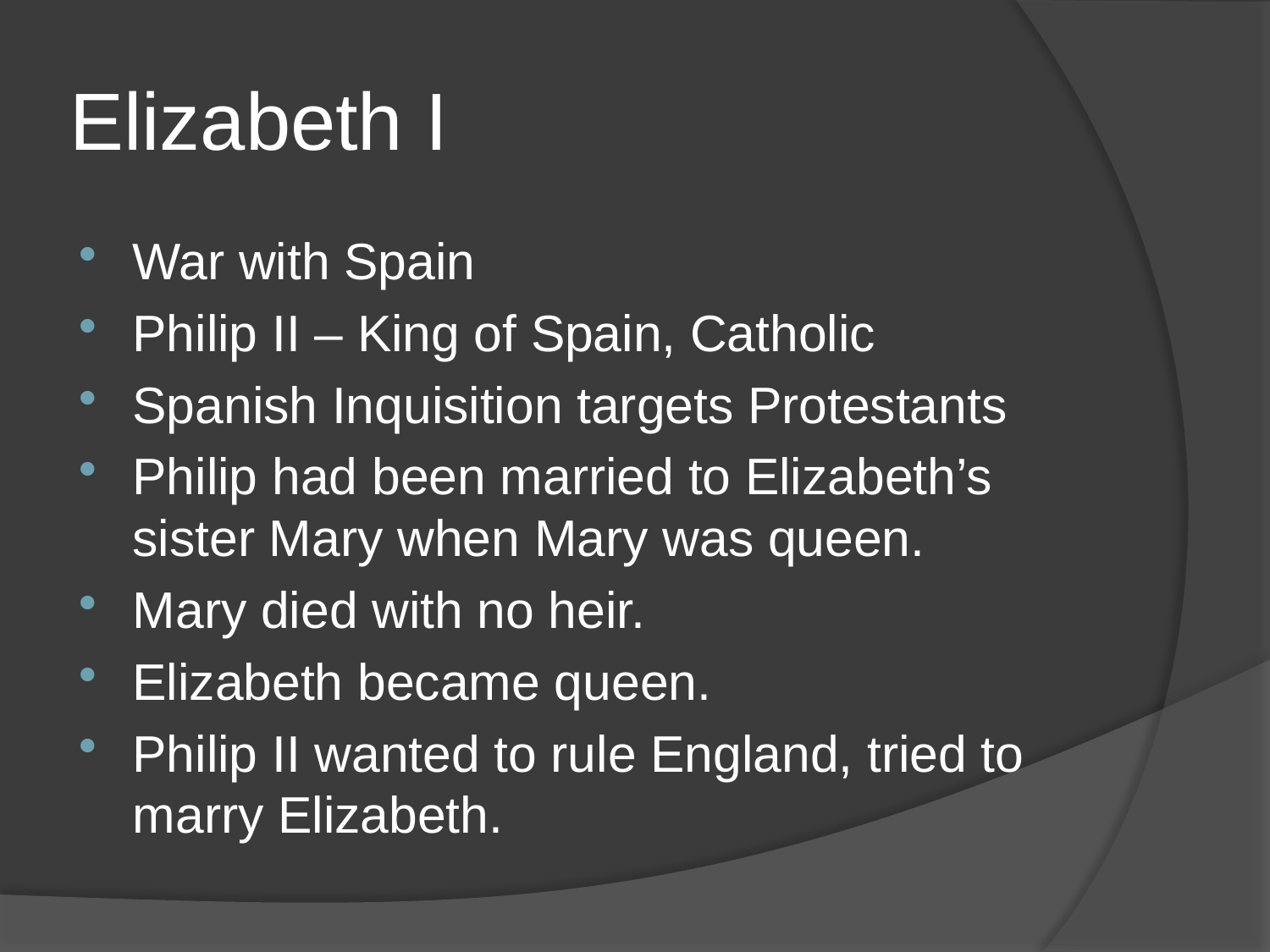

# Elizabeth I
War with Spain
Philip II – King of Spain, Catholic
Spanish Inquisition targets Protestants
Philip had been married to Elizabeth’s sister Mary when Mary was queen.
Mary died with no heir.
Elizabeth became queen.
Philip II wanted to rule England, tried to marry Elizabeth.